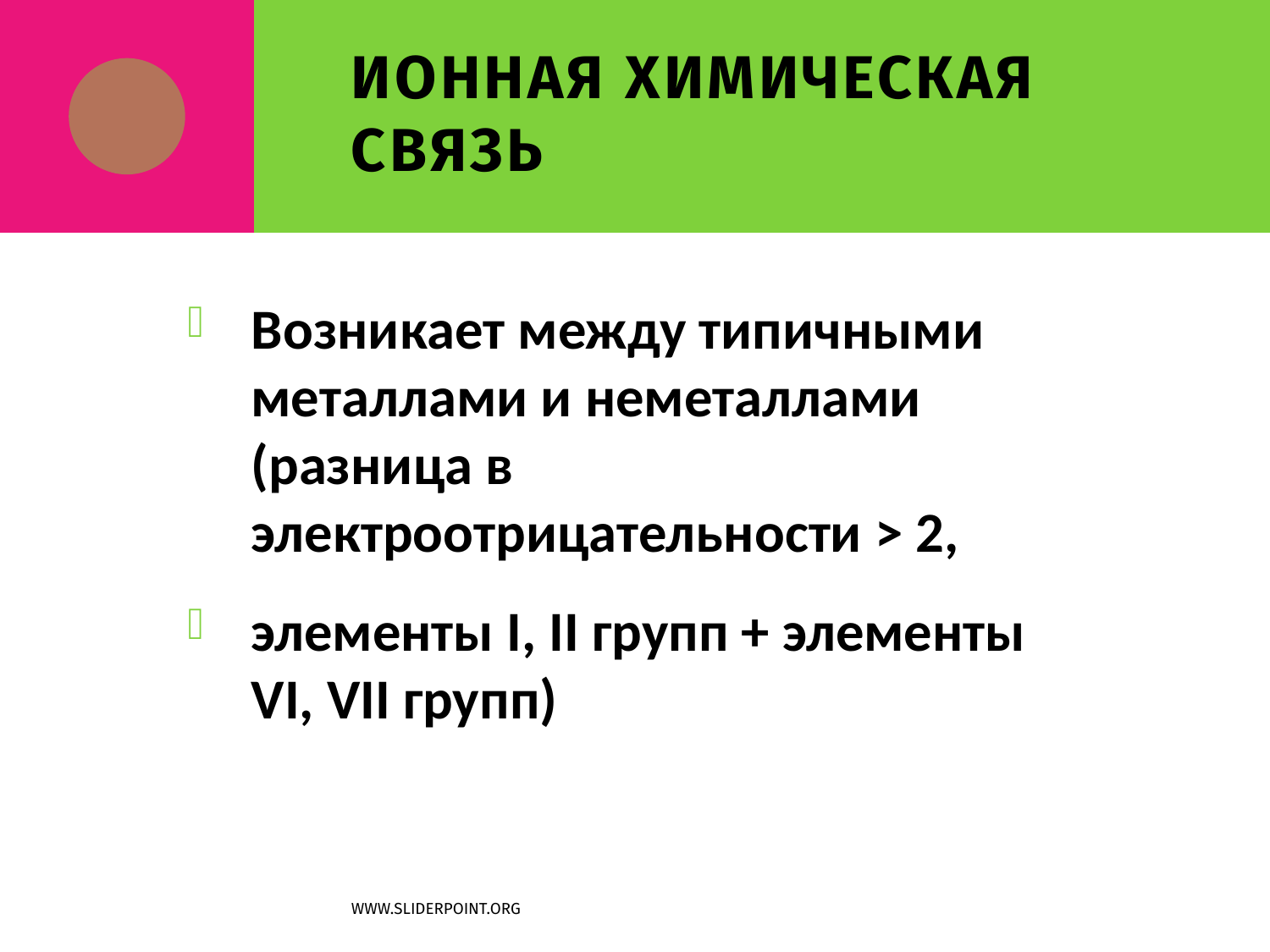

# Ионная химическая связь
Возникает между типичными металлами и неметаллами (разница в электроотрицательности ˃ 2,
элементы I, II групп + элементы VI, VII групп)
www.sliderpoint.org